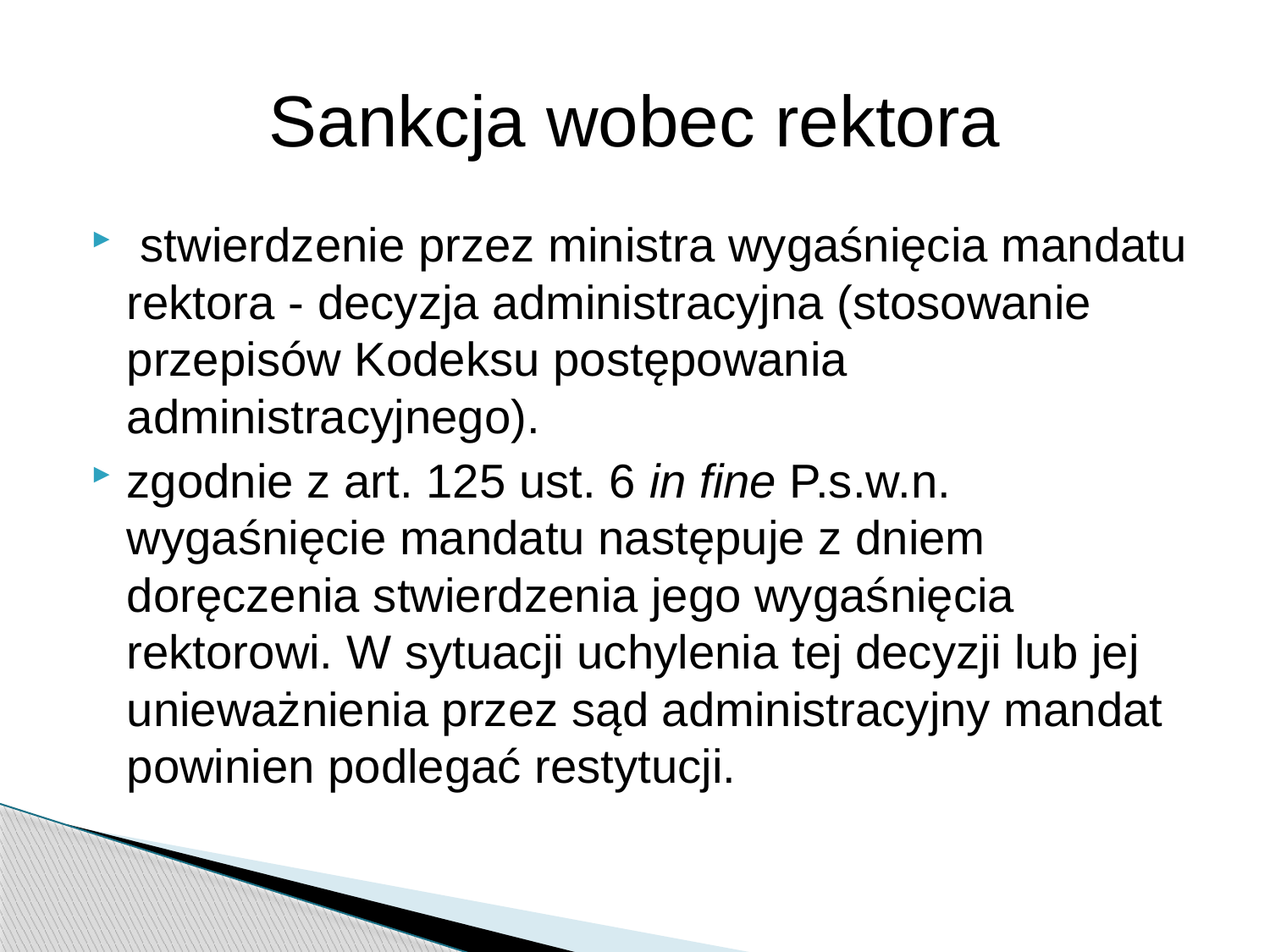

# Sankcja wobec rektora
 stwierdzenie przez ministra wygaśnięcia mandatu rektora - decyzja administracyjna (stosowanie przepisów Kodeksu postępowania administracyjnego).
zgodnie z art. 125 ust. 6 in fine P.s.w.n. wygaśnięcie mandatu następuje z dniem doręczenia stwierdzenia jego wygaśnięcia rektorowi. W sytuacji uchylenia tej decyzji lub jej unieważnienia przez sąd administracyjny mandat powinien podlegać restytucji.